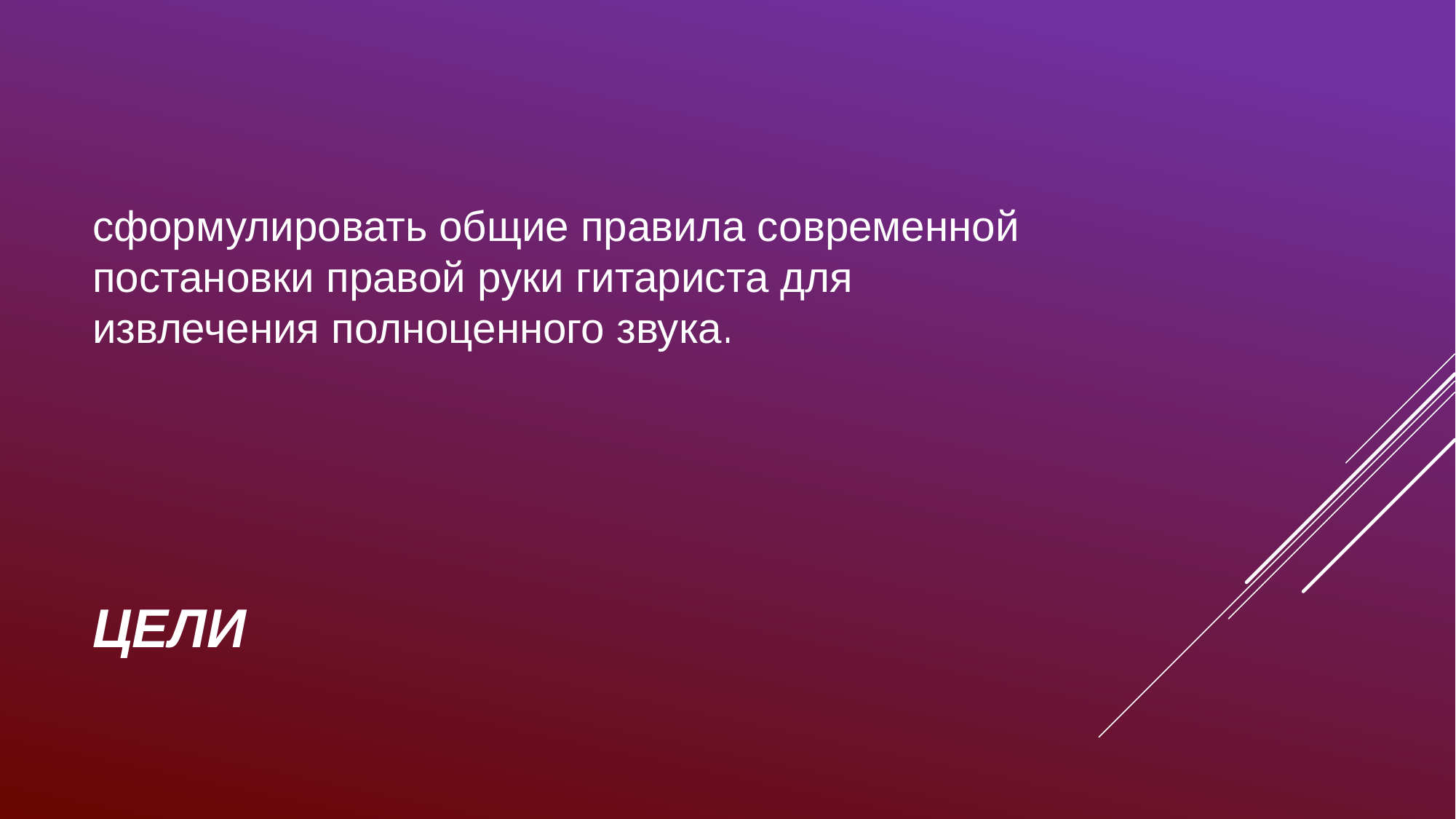

сформулировать общие правила современной постановки правой руки гитариста для извлечения полноценного звука.
# Цели